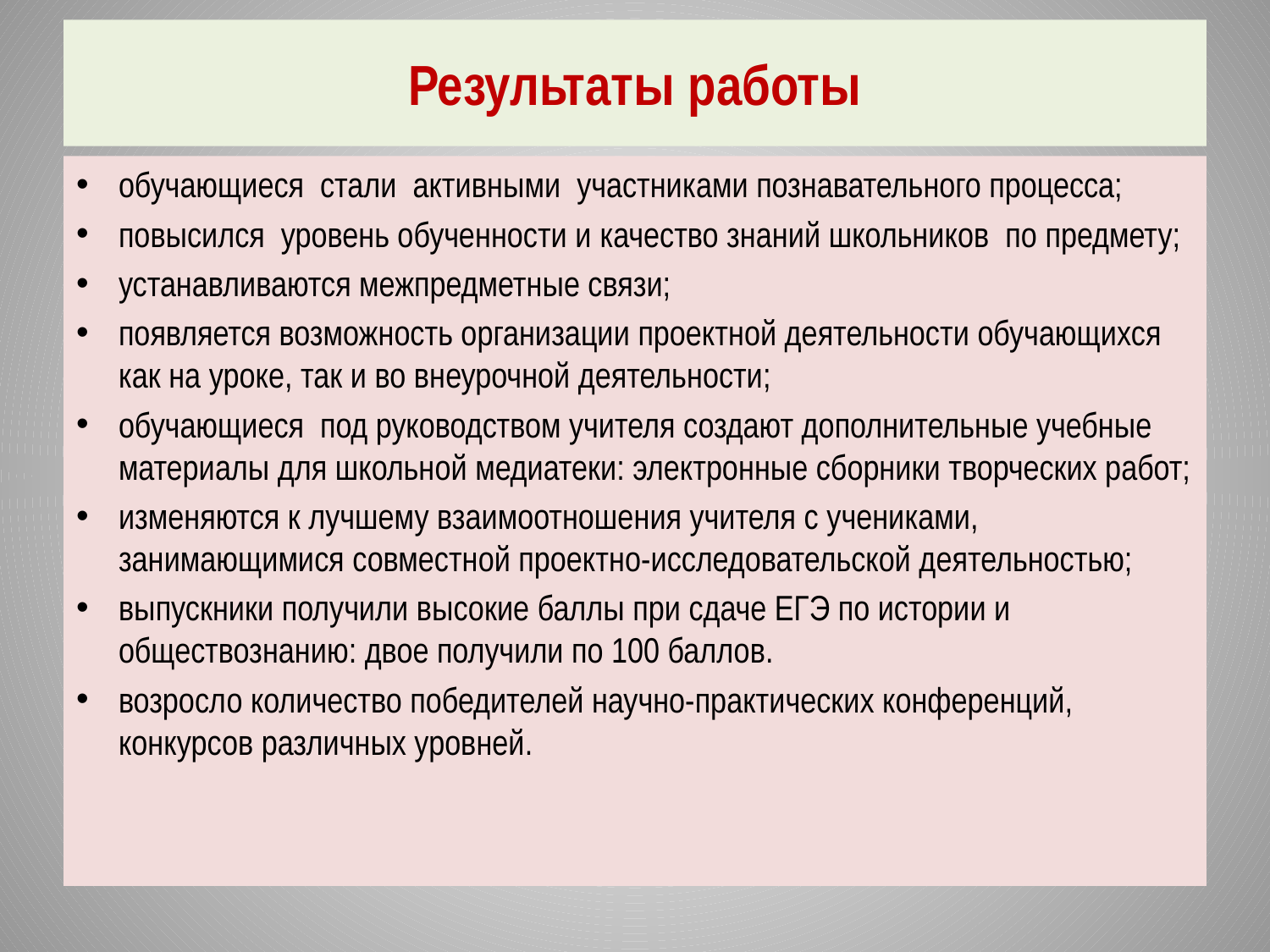

# Результаты работы
обучающиеся  стали  активными  участниками познавательного процесса;
повысился  уровень обученности и качество знаний школьников  по предмету;
устанавливаются межпредметные связи;
появляется возможность организации проектной деятельности обучающихся  как на уроке, так и во внеурочной деятельности;
обучающиеся  под руководством учителя создают дополнительные учебные материалы для школьной медиатеки: электронные сборники творческих работ;
изменяются к лучшему взаимоотношения учителя с учениками, занимающимися совместной проектно-исследовательской деятельностью;
выпускники получили высокие баллы при сдаче ЕГЭ по истории и обществознанию: двое получили по 100 баллов.
возросло количество победителей научно-практических конференций, конкурсов различных уровней.